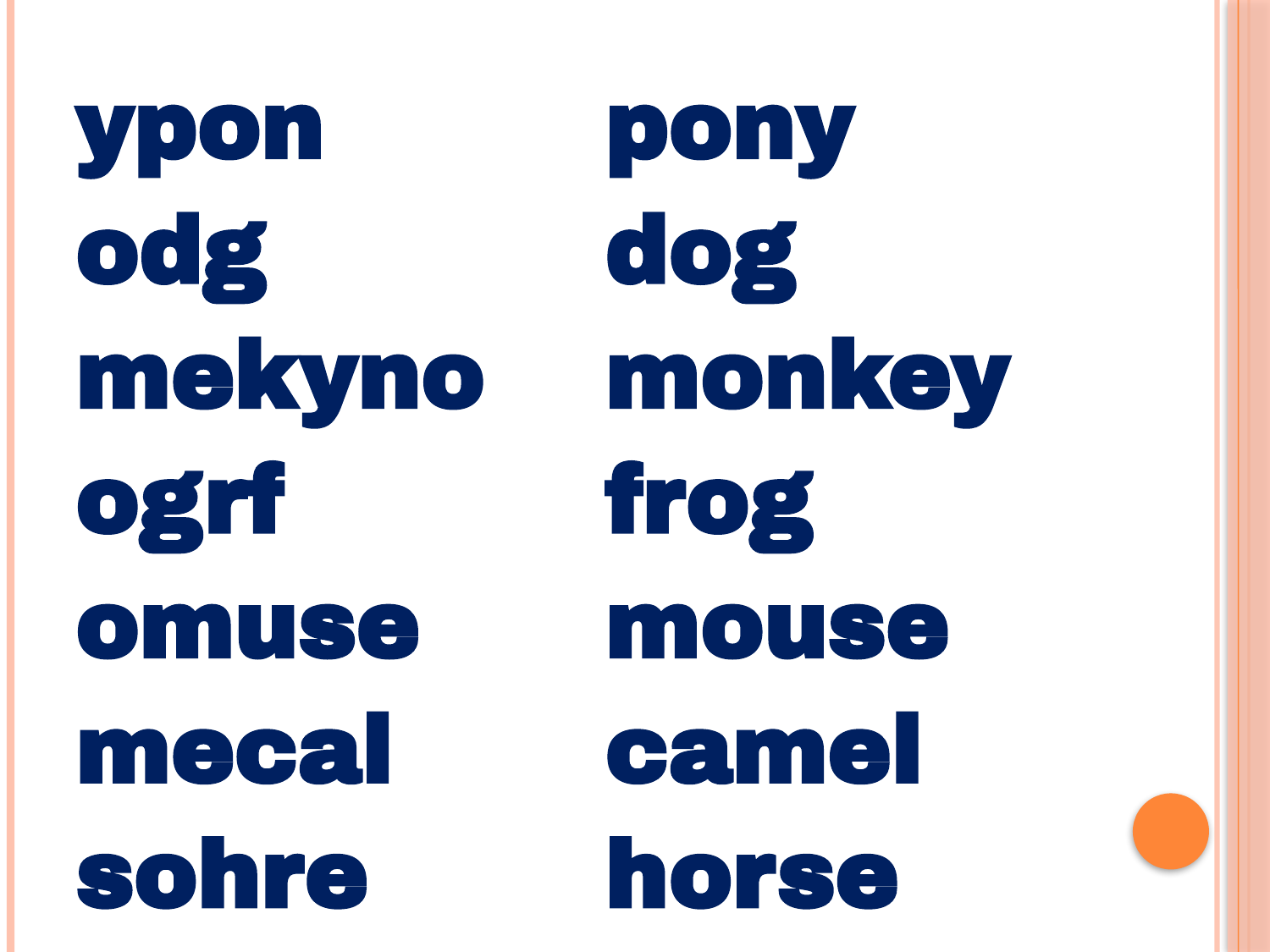

ypon
odg
mekyno
ogrf
omuse
mecal
sohre

pony
dog
monkey
frog
mouse
camel
horse